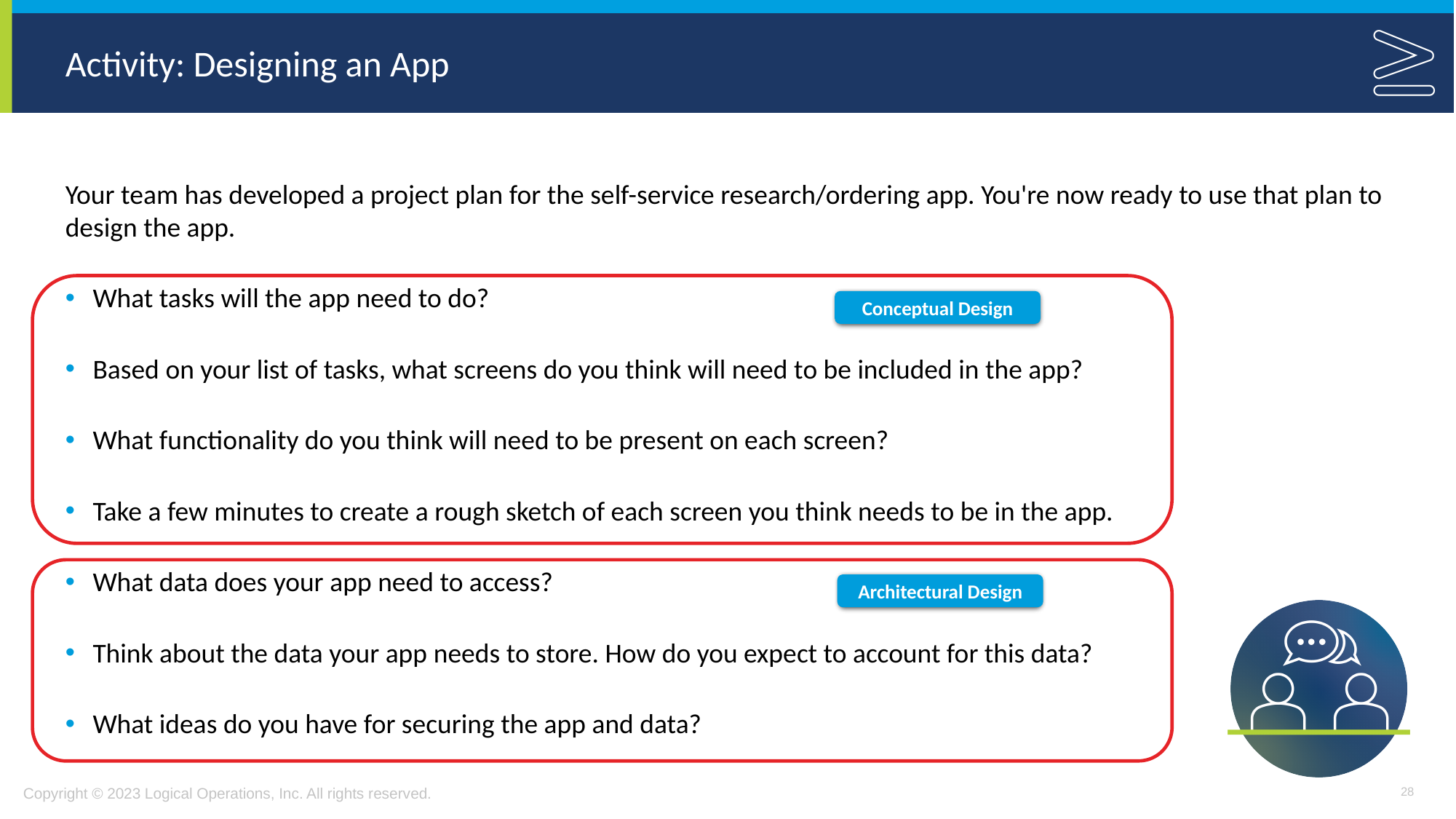

# Activity: Designing an App
Your team has developed a project plan for the self-service research/ordering app. You're now ready to use that plan to design the app.
What tasks will the app need to do?
Based on your list of tasks, what screens do you think will need to be included in the app?
What functionality do you think will need to be present on each screen?
Take a few minutes to create a rough sketch of each screen you think needs to be in the app.
What data does your app need to access?
Think about the data your app needs to store. How do you expect to account for this data?
What ideas do you have for securing the app and data?

Conceptual Design

Architectural Design
28